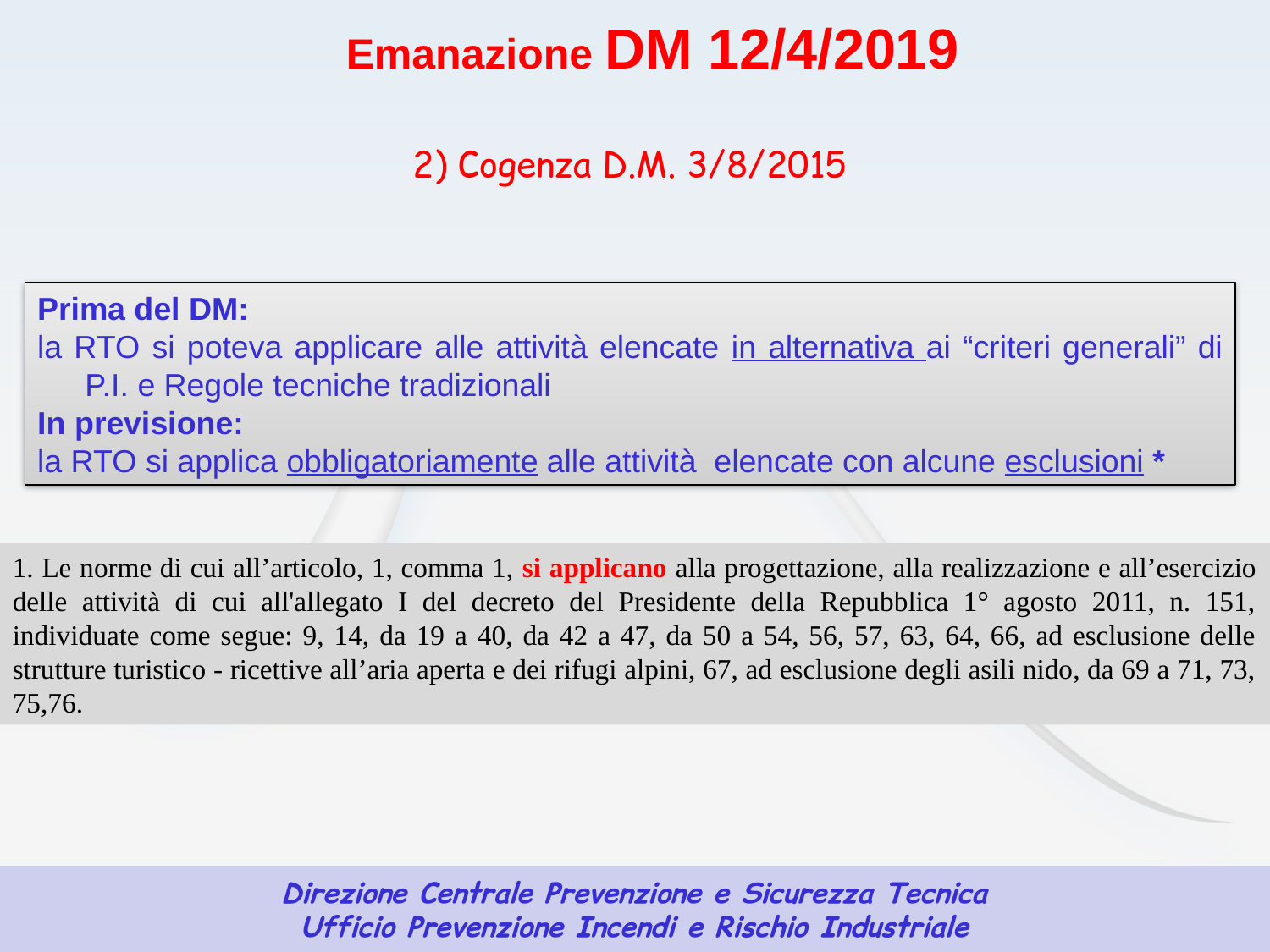

Emanazione DM 12/4/2019
2) Cogenza D.M. 3/8/2015
Prima del DM:
la RTO si poteva applicare alle attività elencate in alternativa ai “criteri generali” di P.I. e Regole tecniche tradizionali
In previsione:
la RTO si applica obbligatoriamente alle attività  elencate con alcune esclusioni *
1. Le norme di cui all’articolo, 1, comma 1, si applicano alla progettazione, alla realizzazione e all’esercizio delle attività di cui all'allegato I del decreto del Presidente della Repubblica 1° agosto 2011, n. 151, individuate come segue: 9, 14, da 19 a 40, da 42 a 47, da 50 a 54, 56, 57, 63, 64, 66, ad esclusione delle strutture turistico - ricettive all’aria aperta e dei rifugi alpini, 67, ad esclusione degli asili nido, da 69 a 71, 73, 75,76.